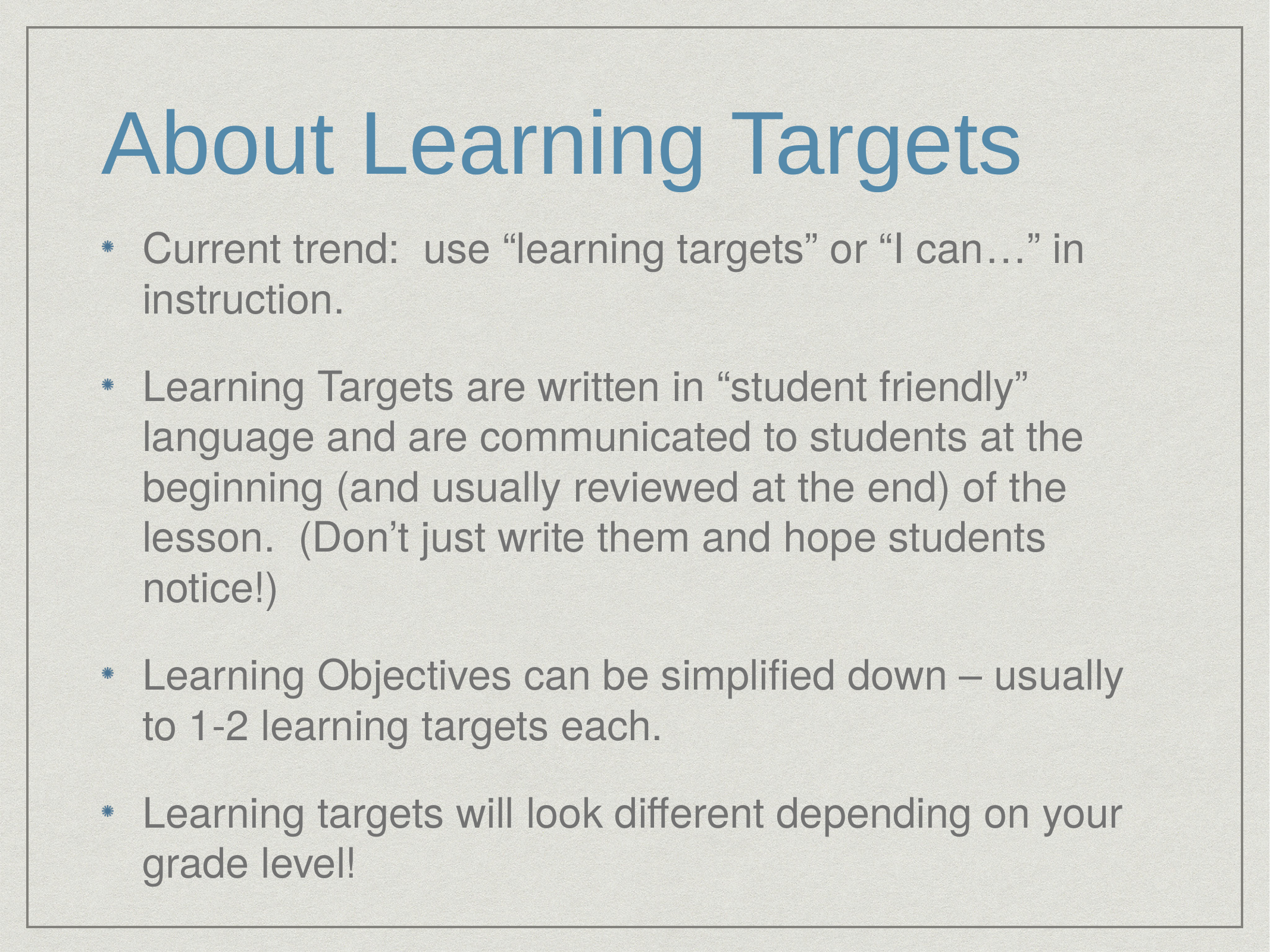

# About Learning Targets
Current trend:  use “learning targets” or “I can…” in instruction.
Learning Targets are written in “student friendly” language and are communicated to students at the beginning (and usually reviewed at the end) of the lesson.  (Don’t just write them and hope students notice!)
Learning Objectives can be simplified down – usually to 1-2 learning targets each.
Learning targets will look different depending on your grade level!